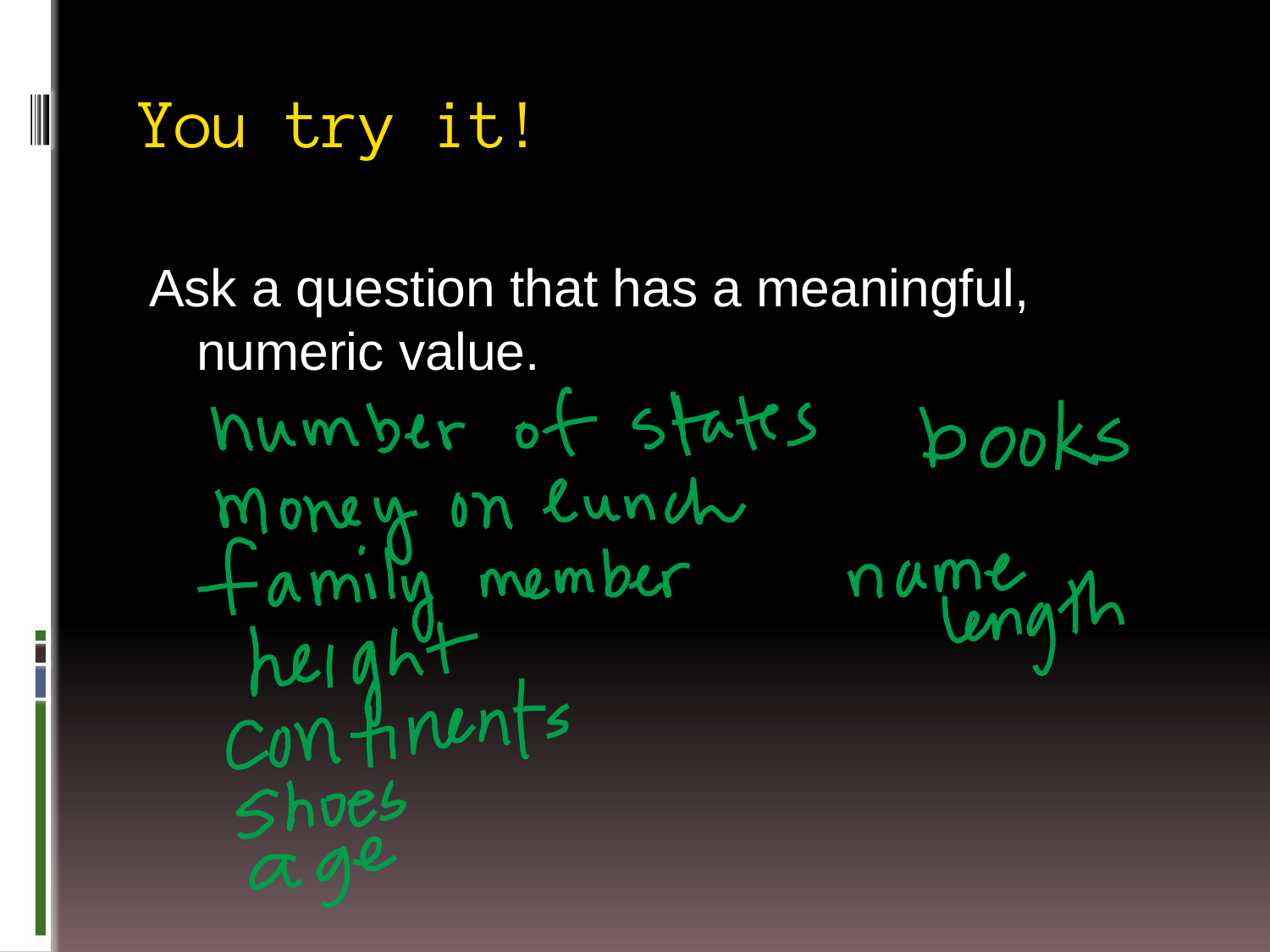

# You try it!
Ask a question that has a meaningful, numeric value.